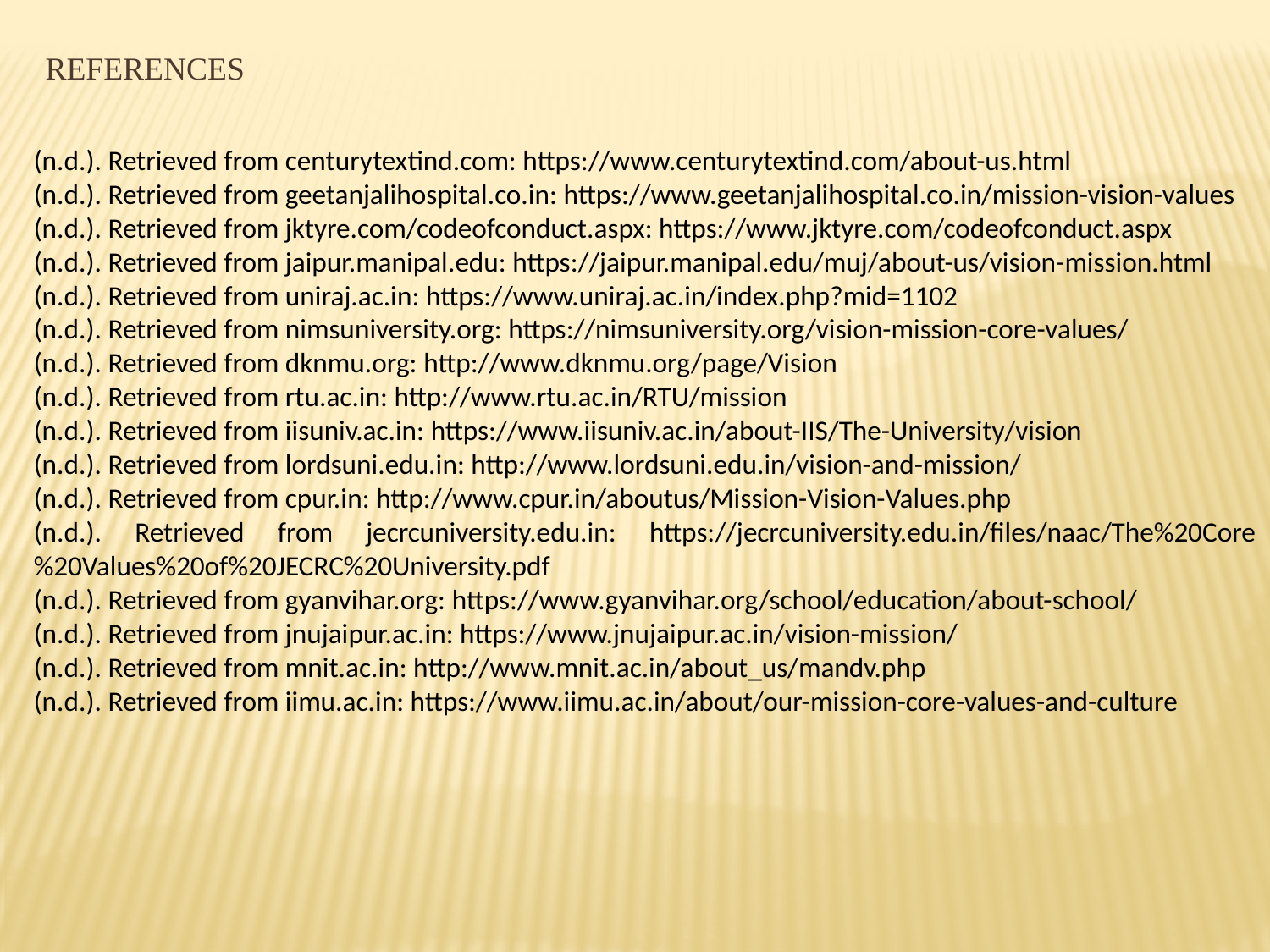

references
(n.d.). Retrieved from centurytextind.com: https://www.centurytextind.com/about-us.html
(n.d.). Retrieved from geetanjalihospital.co.in: https://www.geetanjalihospital.co.in/mission-vision-values
(n.d.). Retrieved from jktyre.com/codeofconduct.aspx: https://www.jktyre.com/codeofconduct.aspx
(n.d.). Retrieved from jaipur.manipal.edu: https://jaipur.manipal.edu/muj/about-us/vision-mission.html
(n.d.). Retrieved from uniraj.ac.in: https://www.uniraj.ac.in/index.php?mid=1102
(n.d.). Retrieved from nimsuniversity.org: https://nimsuniversity.org/vision-mission-core-values/
(n.d.). Retrieved from dknmu.org: http://www.dknmu.org/page/Vision
(n.d.). Retrieved from rtu.ac.in: http://www.rtu.ac.in/RTU/mission
(n.d.). Retrieved from iisuniv.ac.in: https://www.iisuniv.ac.in/about-IIS/The-University/vision
(n.d.). Retrieved from lordsuni.edu.in: http://www.lordsuni.edu.in/vision-and-mission/
(n.d.). Retrieved from cpur.in: http://www.cpur.in/aboutus/Mission-Vision-Values.php
(n.d.). Retrieved from jecrcuniversity.edu.in: https://jecrcuniversity.edu.in/files/naac/The%20Core%20Values%20of%20JECRC%20University.pdf
(n.d.). Retrieved from gyanvihar.org: https://www.gyanvihar.org/school/education/about-school/
(n.d.). Retrieved from jnujaipur.ac.in: https://www.jnujaipur.ac.in/vision-mission/
(n.d.). Retrieved from mnit.ac.in: http://www.mnit.ac.in/about_us/mandv.php
(n.d.). Retrieved from iimu.ac.in: https://www.iimu.ac.in/about/our-mission-core-values-and-culture